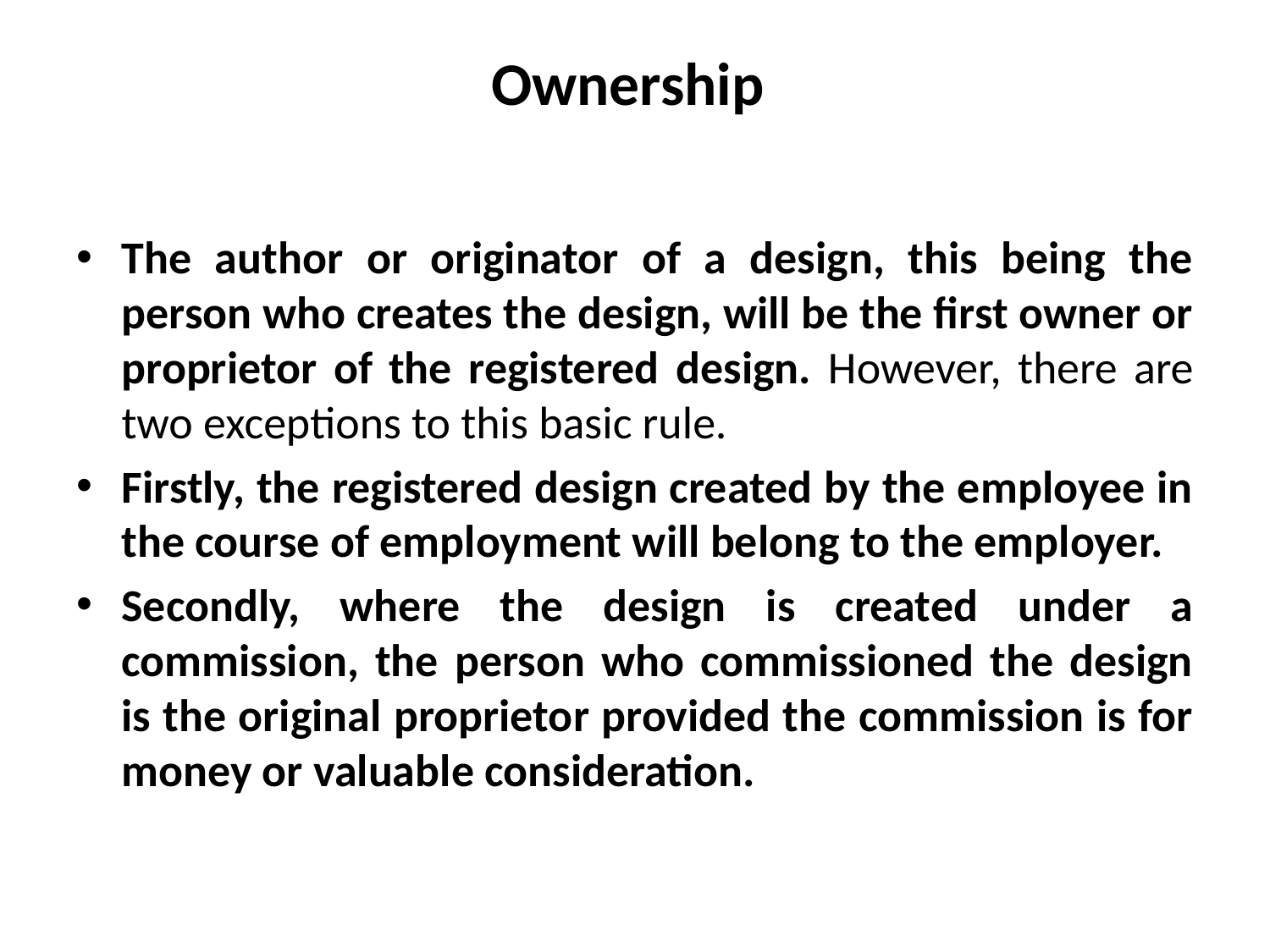

# Ownership
The author or originator of a design, this being the person who creates the design, will be the first owner or proprietor of the registered design. However, there are two exceptions to this basic rule.
Firstly, the registered design created by the employee in the course of employment will belong to the employer.
Secondly, where the design is created under a commission, the person who commissioned the design is the original proprietor provided the commission is for money or valuable consideration.